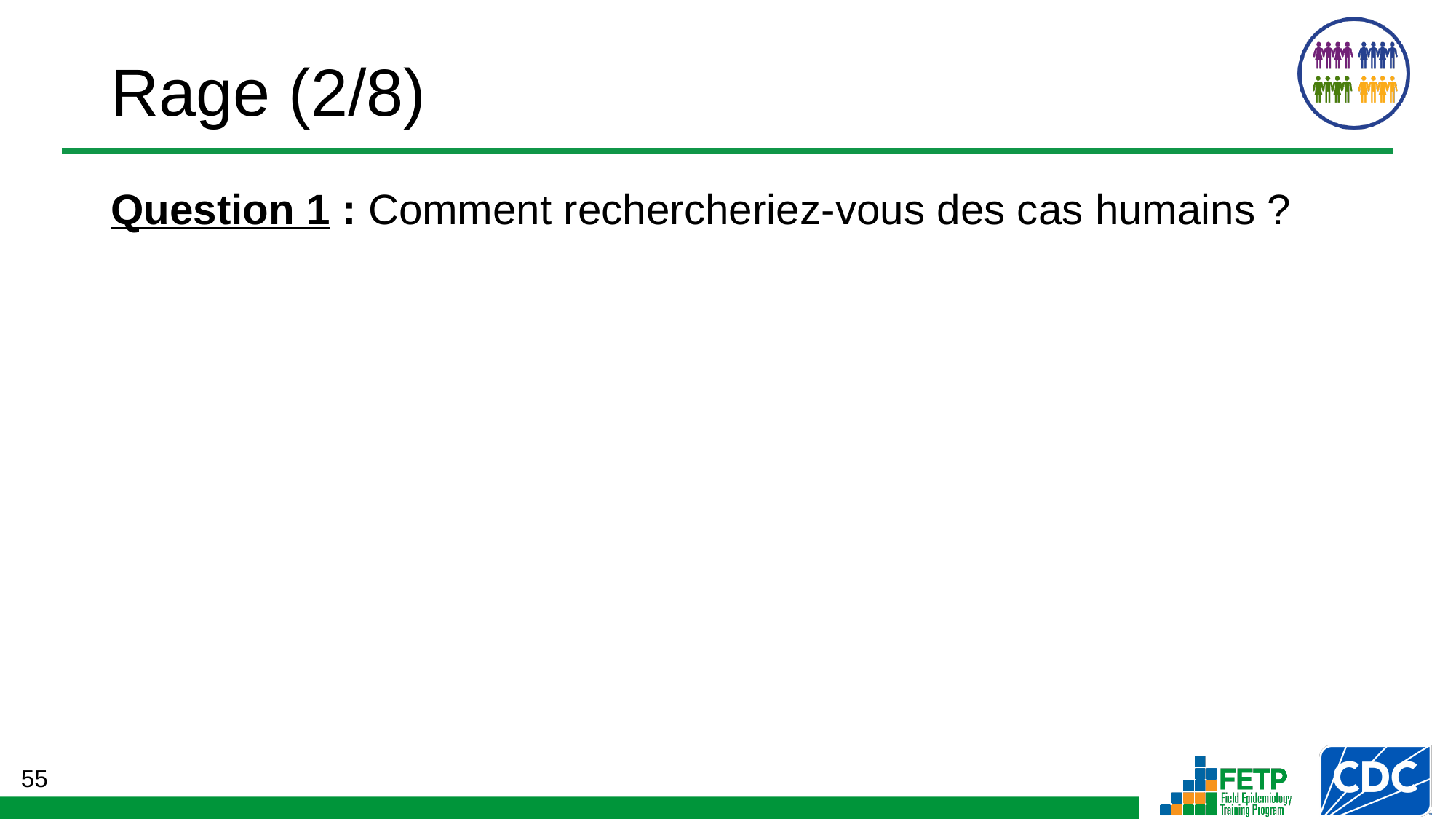

# Rage (2/8)
Question 1 : Comment rechercheriez-vous des cas humains ?